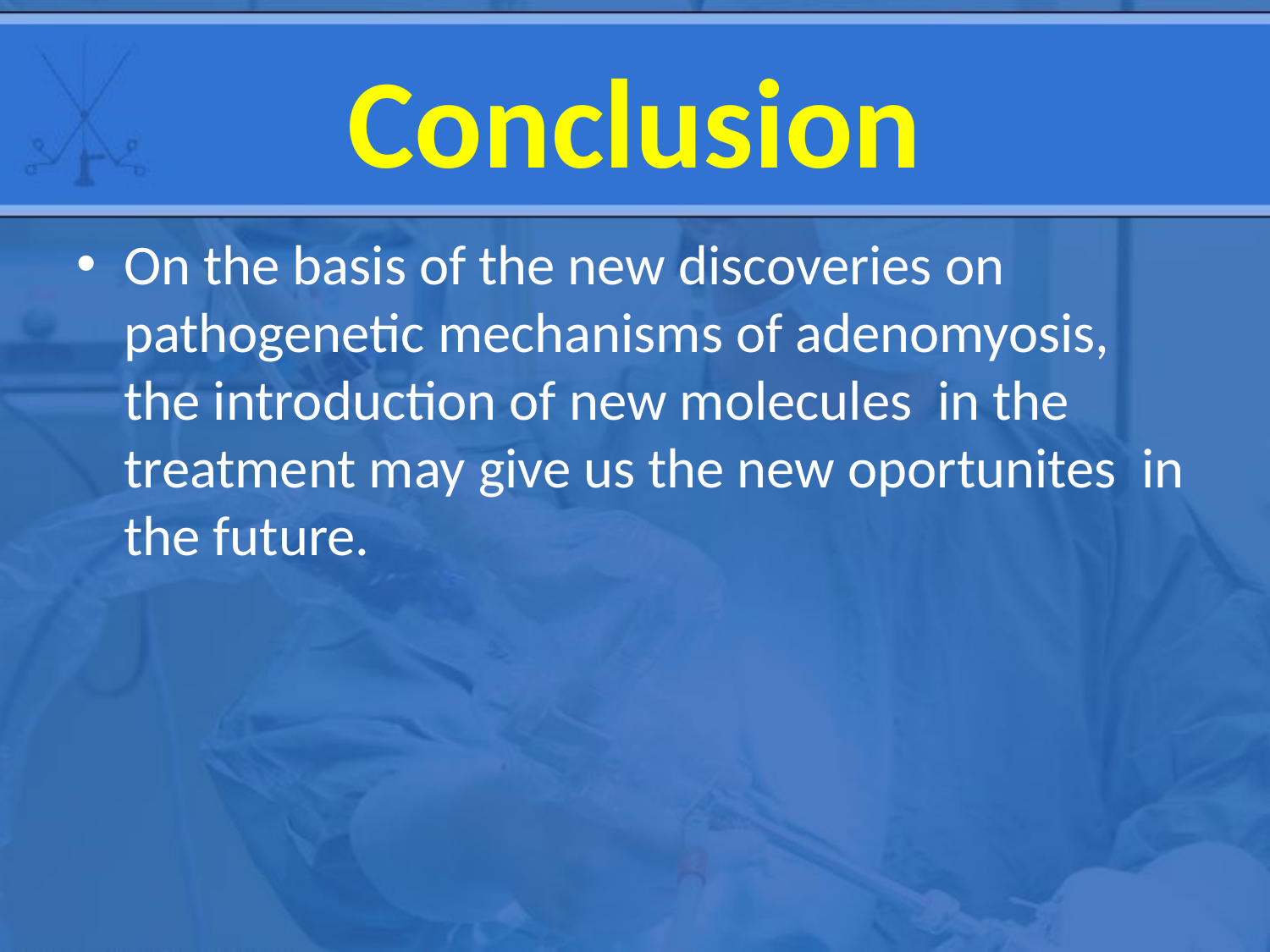

# Conclusion
On the basis of the new discoveries on pathogenetic mechanisms of adenomyosis, the introduction of new molecules  in the treatment may give us the new oportunites  in the future.